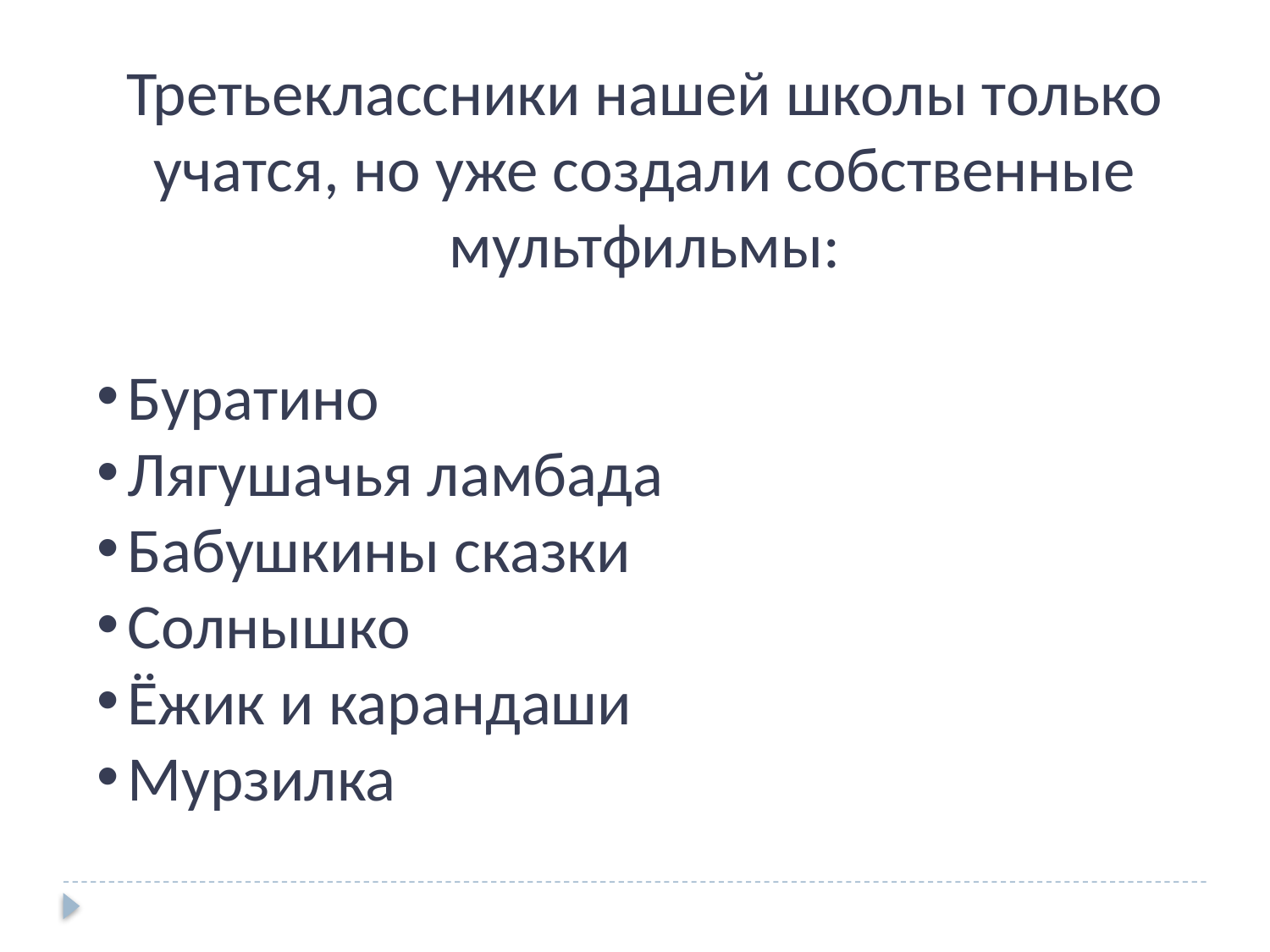

Третьеклассники нашей школы только учатся, но уже создали собственные мультфильмы:

Буратино
Лягушачья ламбада
Бабушкины сказки
Солнышко
Ёжик и карандаши
Мурзилка